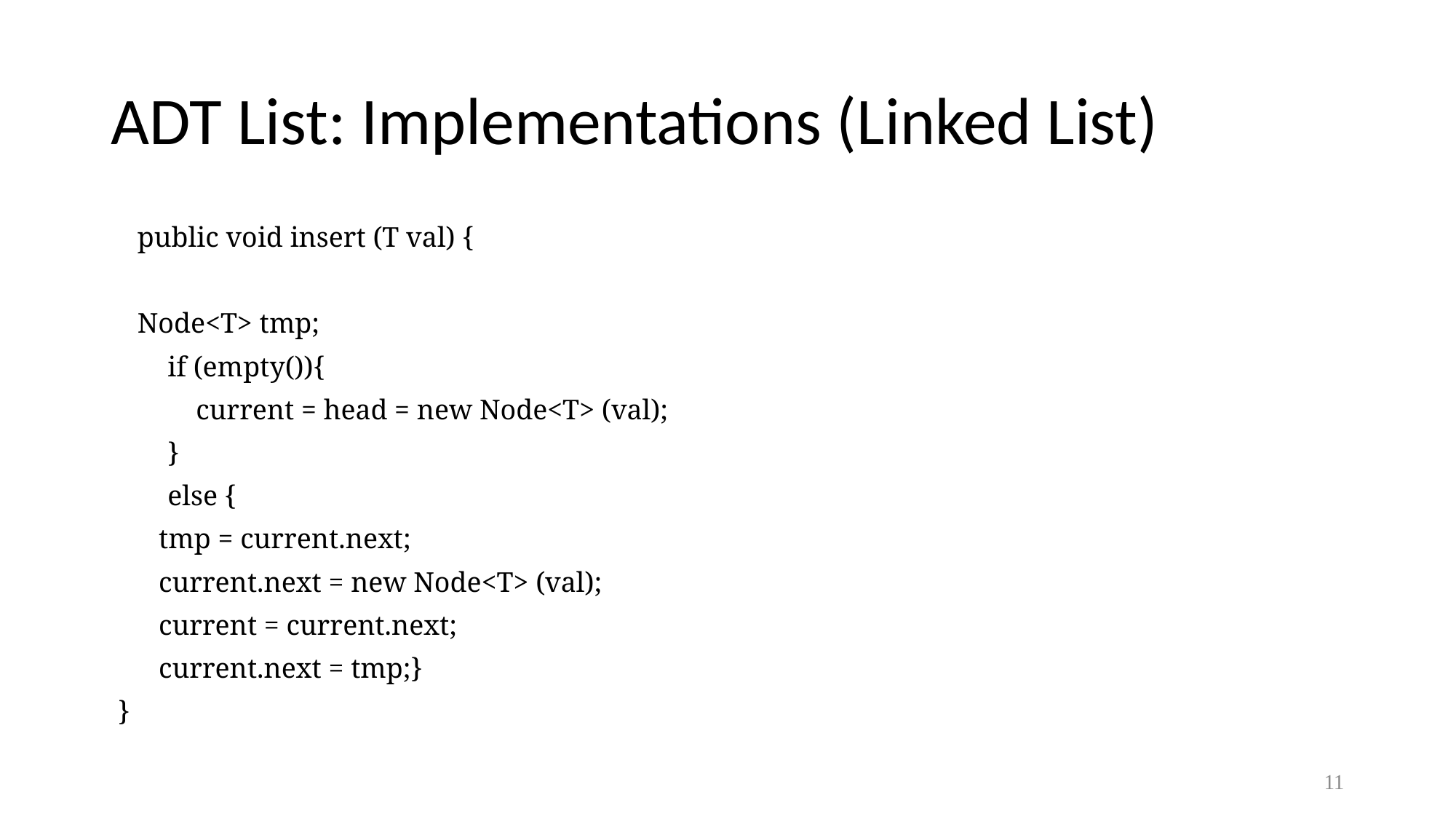

# ADT List: Implementations (Linked List)
	public void insert (T val) {

	Node<T> tmp;
        if (empty()){
            current = head = new Node<T> (val);
        }
        else {
	   tmp = current.next;
	   current.next = new Node<T> (val);
	   current = current.next;
	   current.next = tmp;}
 }
11